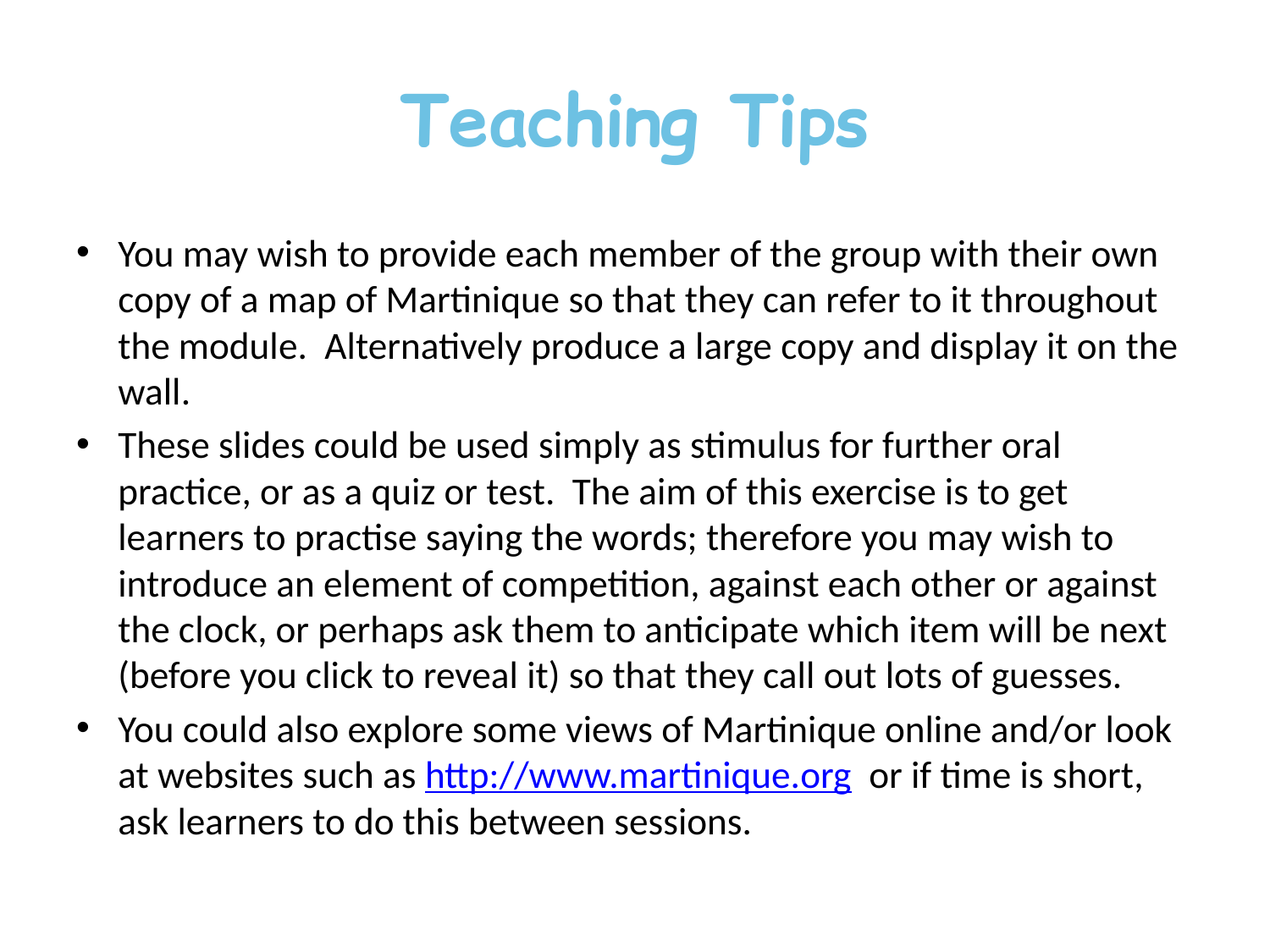

# Teaching Tips
You may wish to provide each member of the group with their own copy of a map of Martinique so that they can refer to it throughout the module.  Alternatively produce a large copy and display it on the wall.
These slides could be used simply as stimulus for further oral practice, or as a quiz or test.  The aim of this exercise is to get learners to practise saying the words; therefore you may wish to introduce an element of competition, against each other or against the clock, or perhaps ask them to anticipate which item will be next (before you click to reveal it) so that they call out lots of guesses.
You could also explore some views of Martinique online and/or look at websites such as http://www.martinique.org  or if time is short, ask learners to do this between sessions.